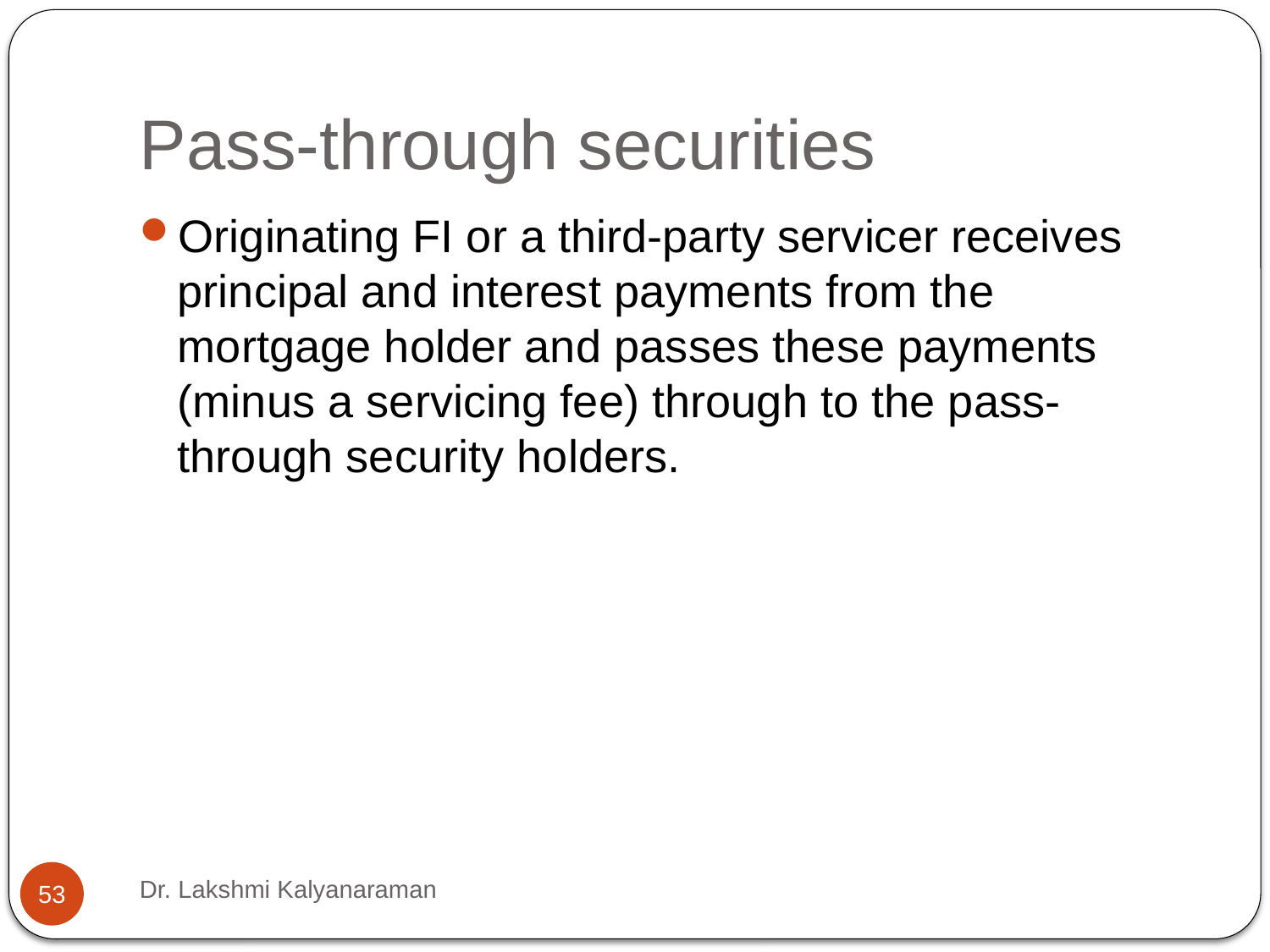

# Pass-through securities
Originating FI or a third-party servicer receives principal and interest payments from the mortgage holder and passes these payments (minus a servicing fee) through to the pass-through security holders.
Dr. Lakshmi Kalyanaraman
53